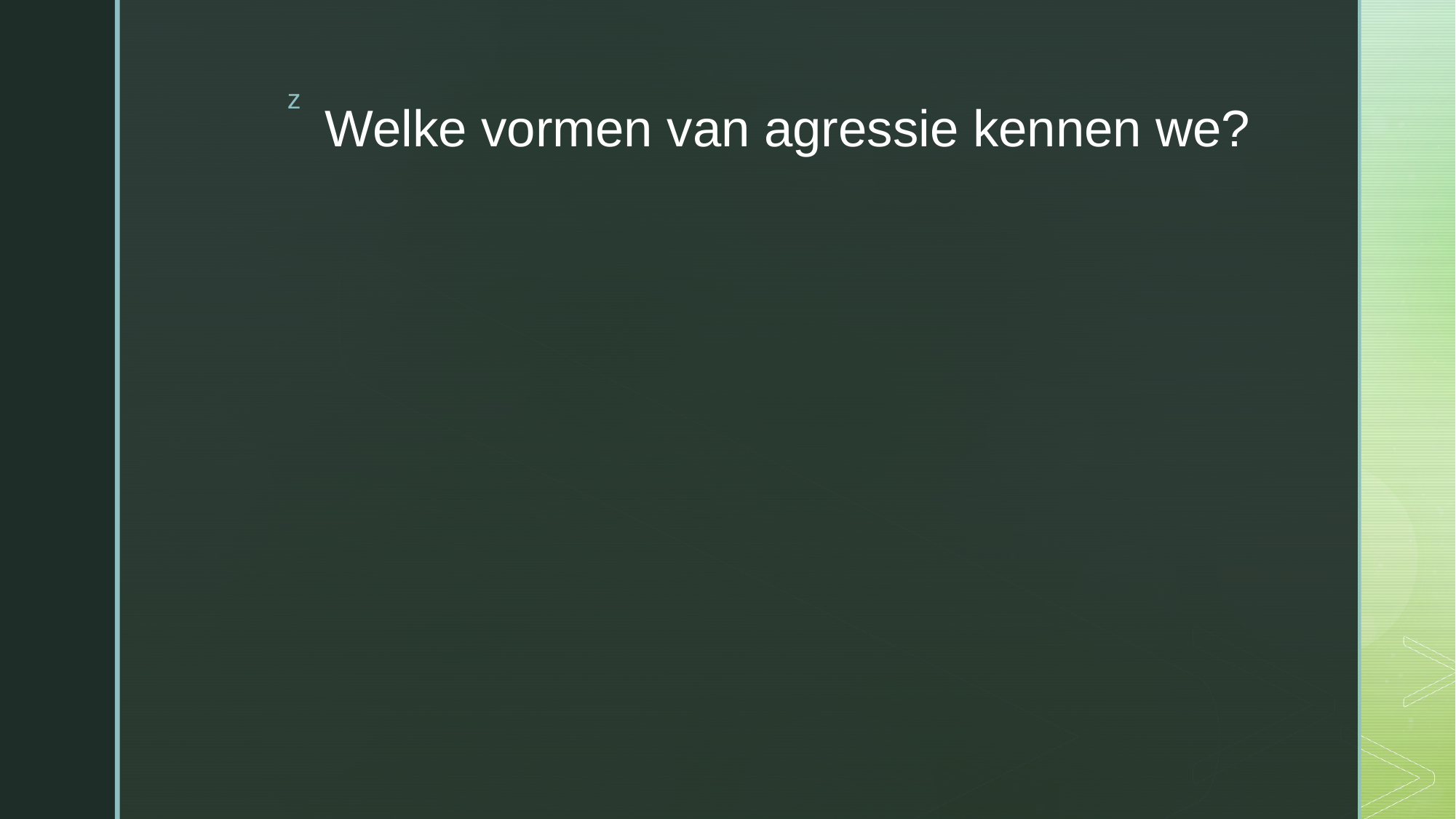

# Welke vormen van agressie kennen we?